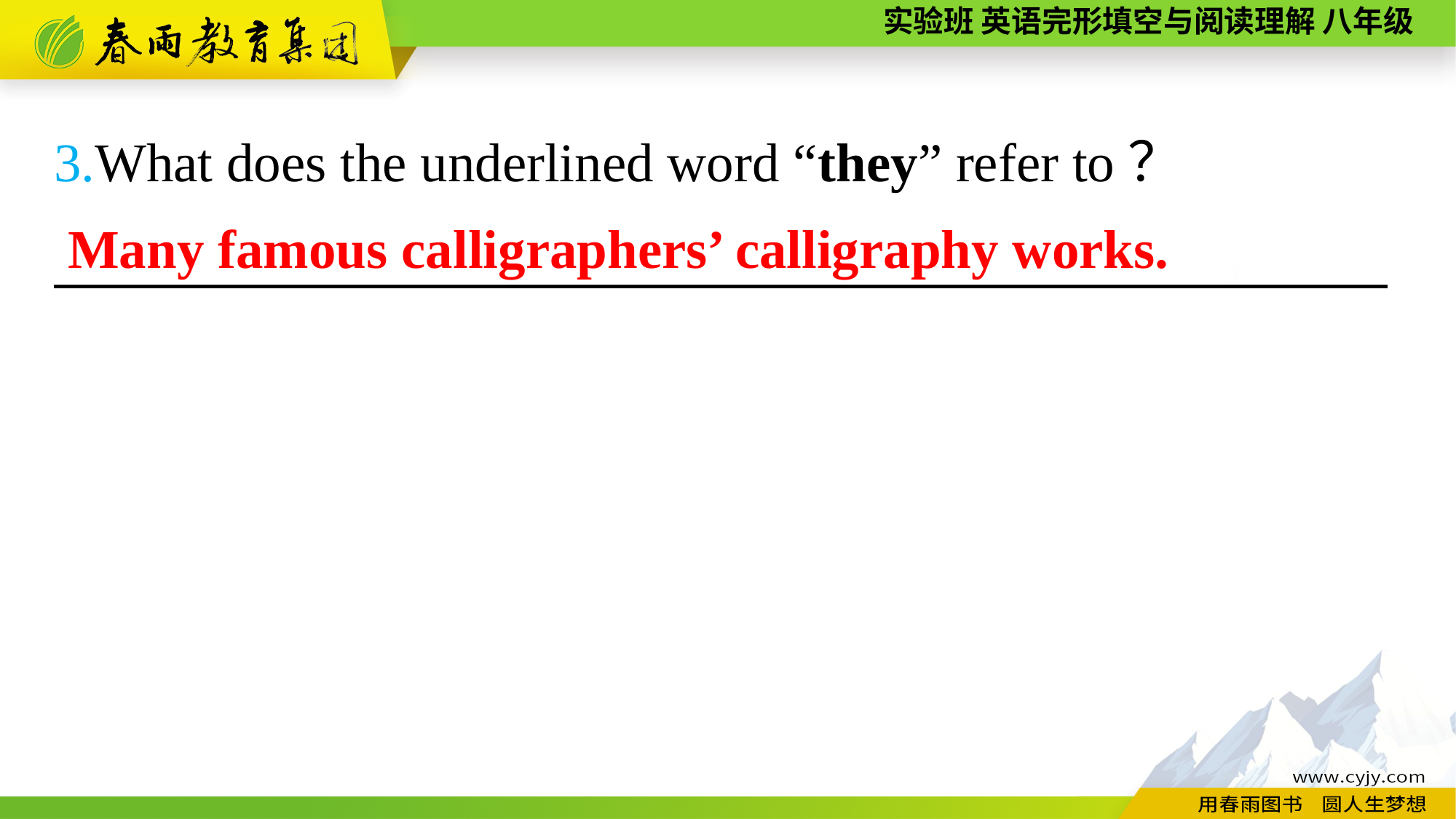

3.What does the underlined word “they” refer to？
　　　　                                                                              ，
Many famous calligraphers’ calligraphy works.